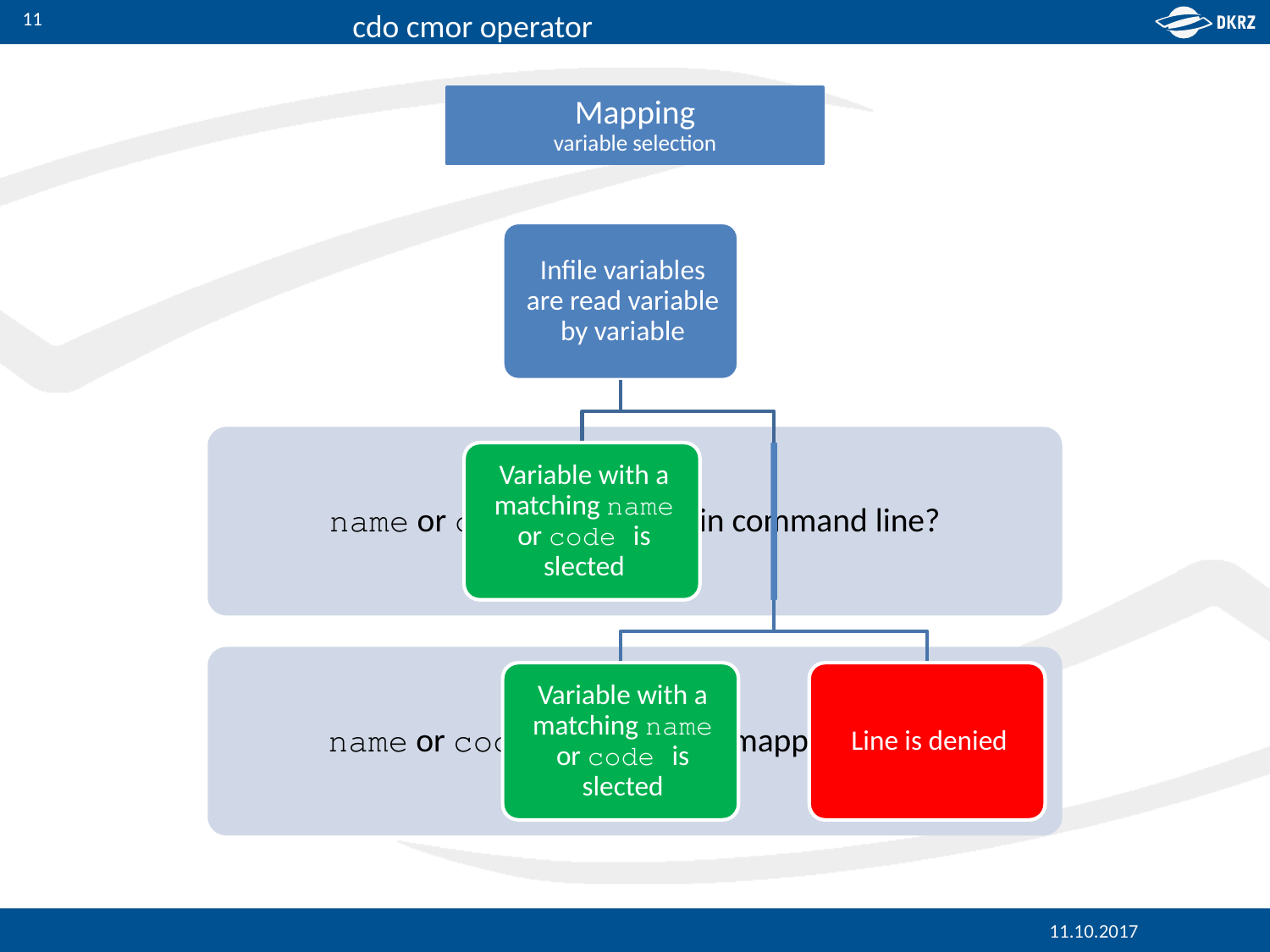

11

Mapping
variable selection
name or code is specified in mapping table?
name or code is specified in command line?

Infile variables are read variable by variable
Variable with a matching name or code is slected

Variable with a matching name or code is slected
Line is denied
11.10.2017